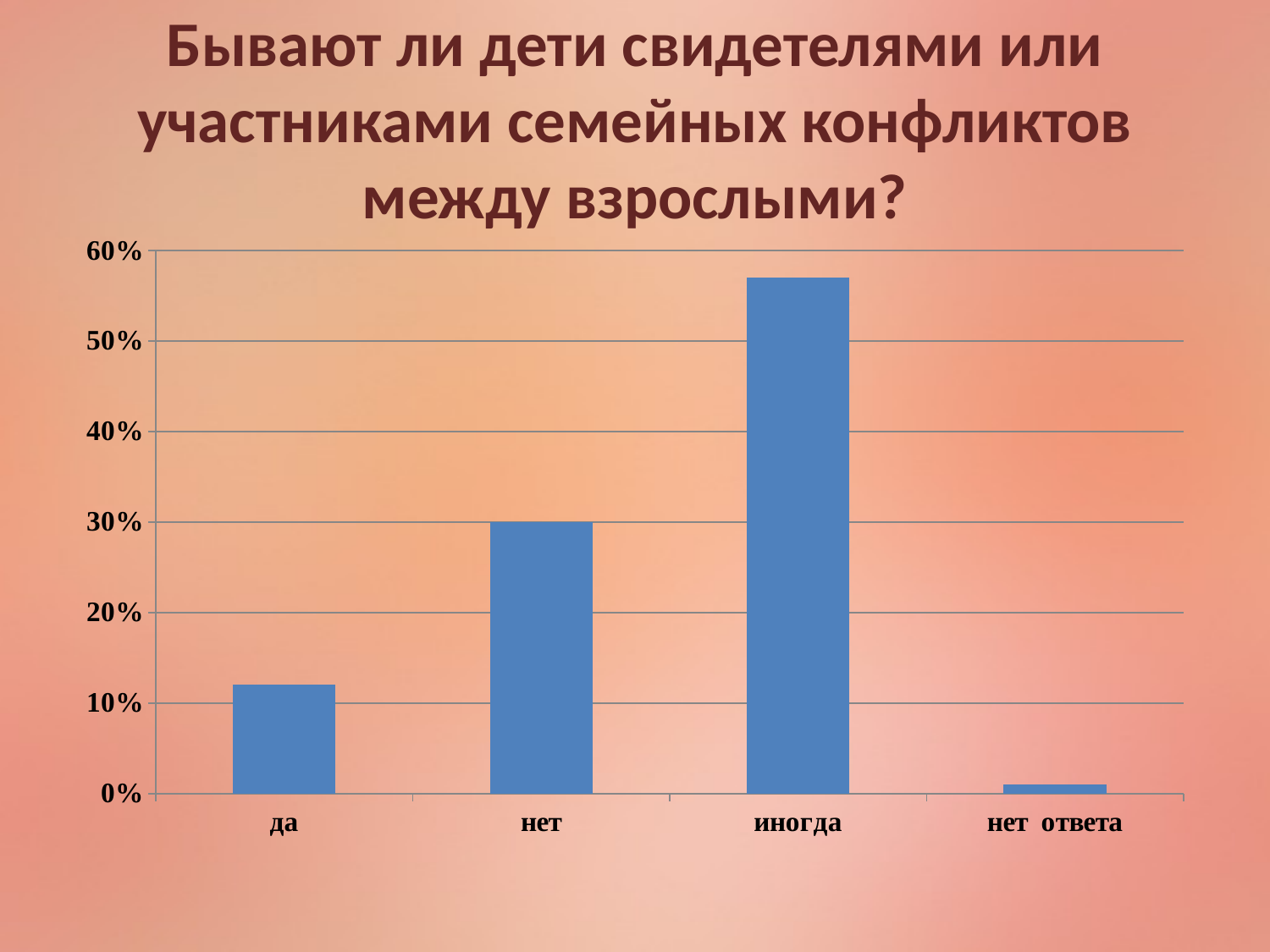

# Бывают ли дети свидетелями или участниками семейных конфликтов между взрослыми?

### Chart

| Category | Ряд 1 |
|---|---|
| да | 0.12000000000000002 |
| нет | 0.3000000000000003 |
| иногда | 0.57 |
| нет  ответа | 0.010000000000000007 |